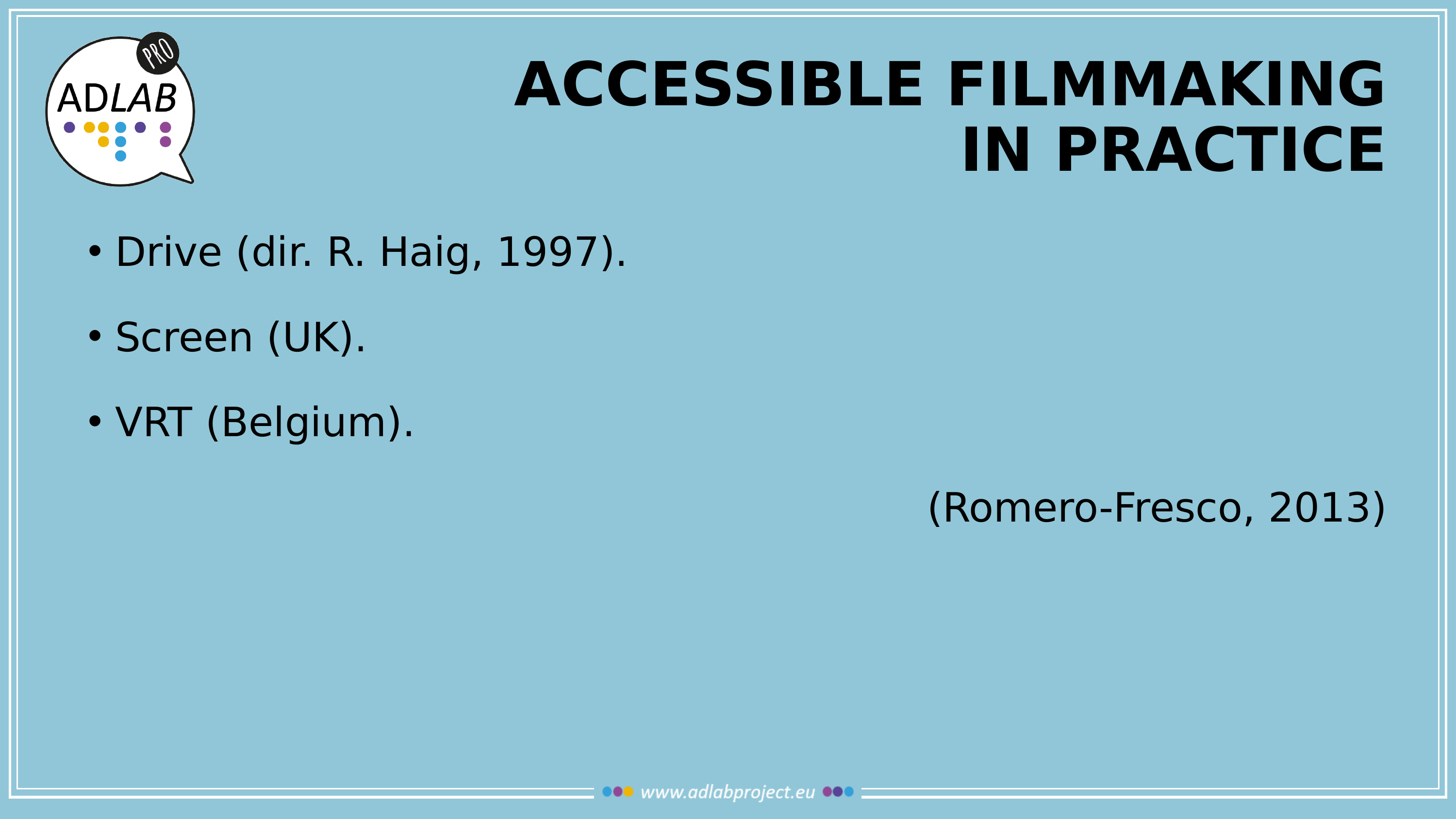

# Accessible filmmaking in practice
 Drive (dir. R. Haig, 1997).
 Screen (UK).
 VRT (Belgium).
	 (Romero-Fresco, 2013)